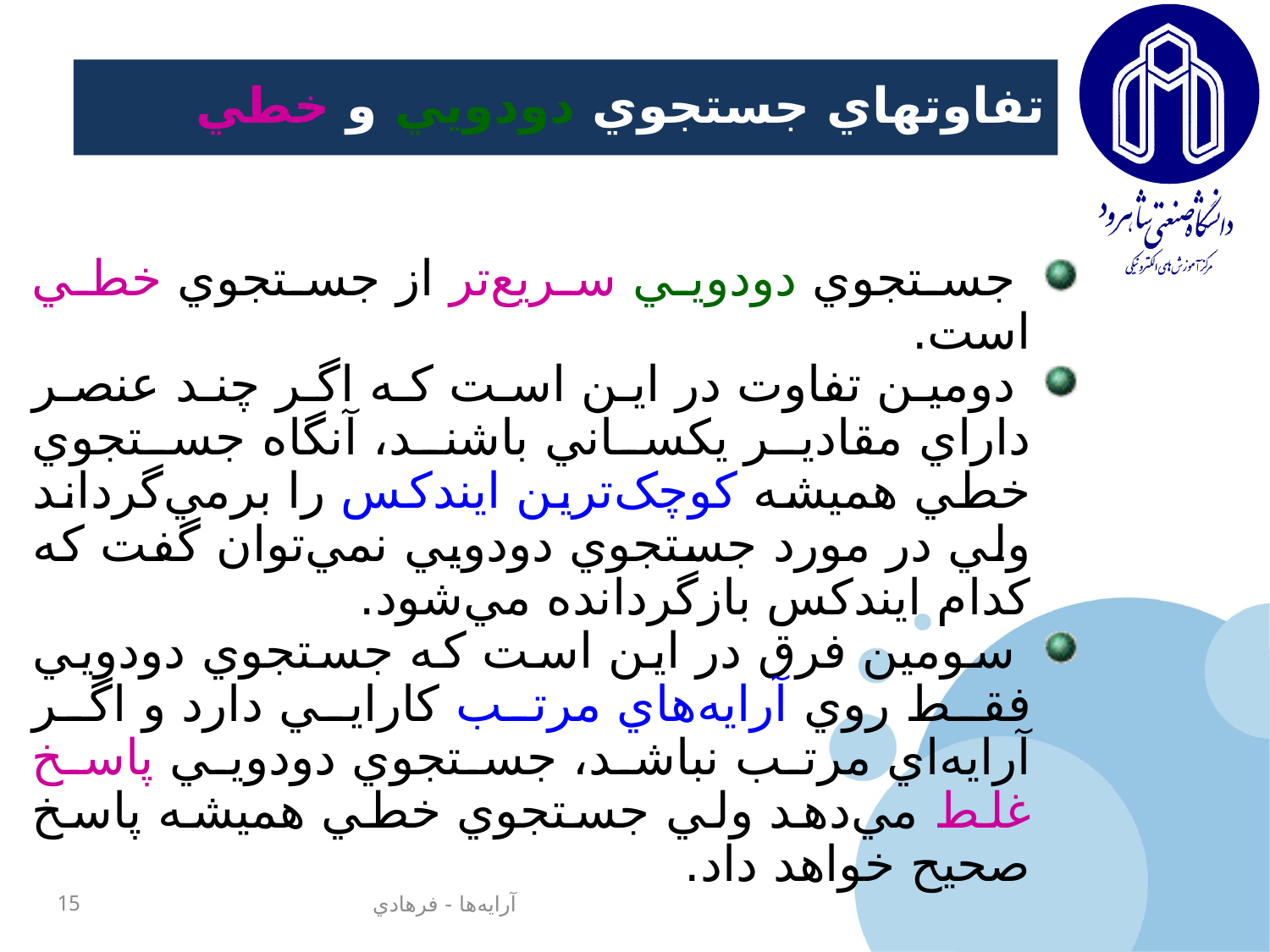

# تفاوتهاي جستجوي دودويي و خطي
 جستجوي دودويي سريع‌تر از جستجوي خطي است.
 دومين تفاوت در اين است که اگر چند عنصر داراي مقادير يکساني باشند، آنگاه جستجوي خطي هميشه کوچک‌ترين ايندکس را برمي‌گرداند ولي در مورد جستجوي دودويي نمي‌توان گفت که کدام ايندکس بازگردانده مي‌شود.
 سومين فرق در اين است که جستجوي دودويي فقط روي آرايه‌هاي مرتب کارايي دارد و اگر آرايه‌اي مرتب نباشد، جستجوي دودويي پاسخ غلط مي‌دهد ولي جستجوي خطي هميشه پاسخ صحيح خواهد داد.
15
آرايه‌ها - فرهادي